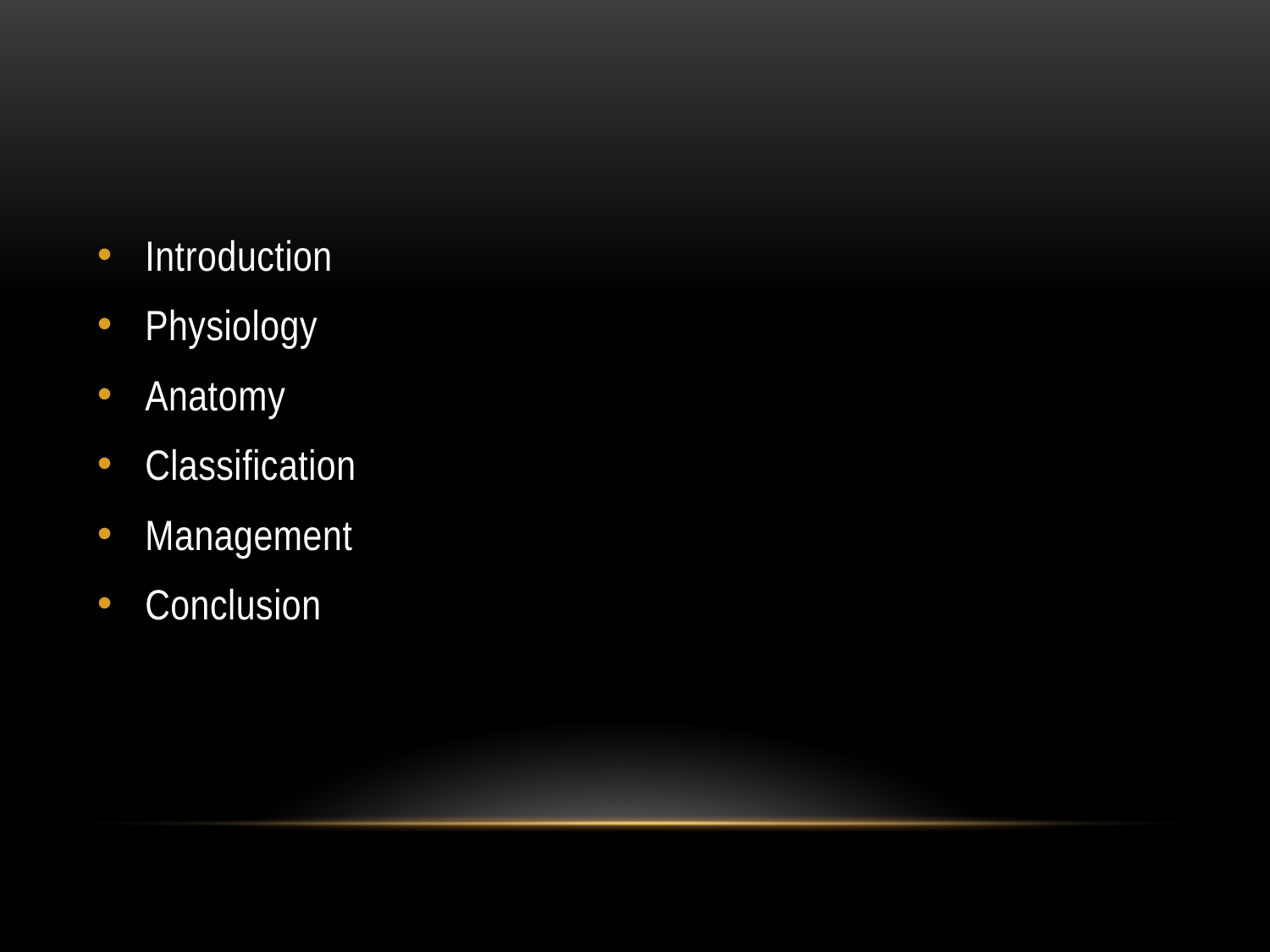

#
Introduction
Physiology
Anatomy
Classification
Management
Conclusion